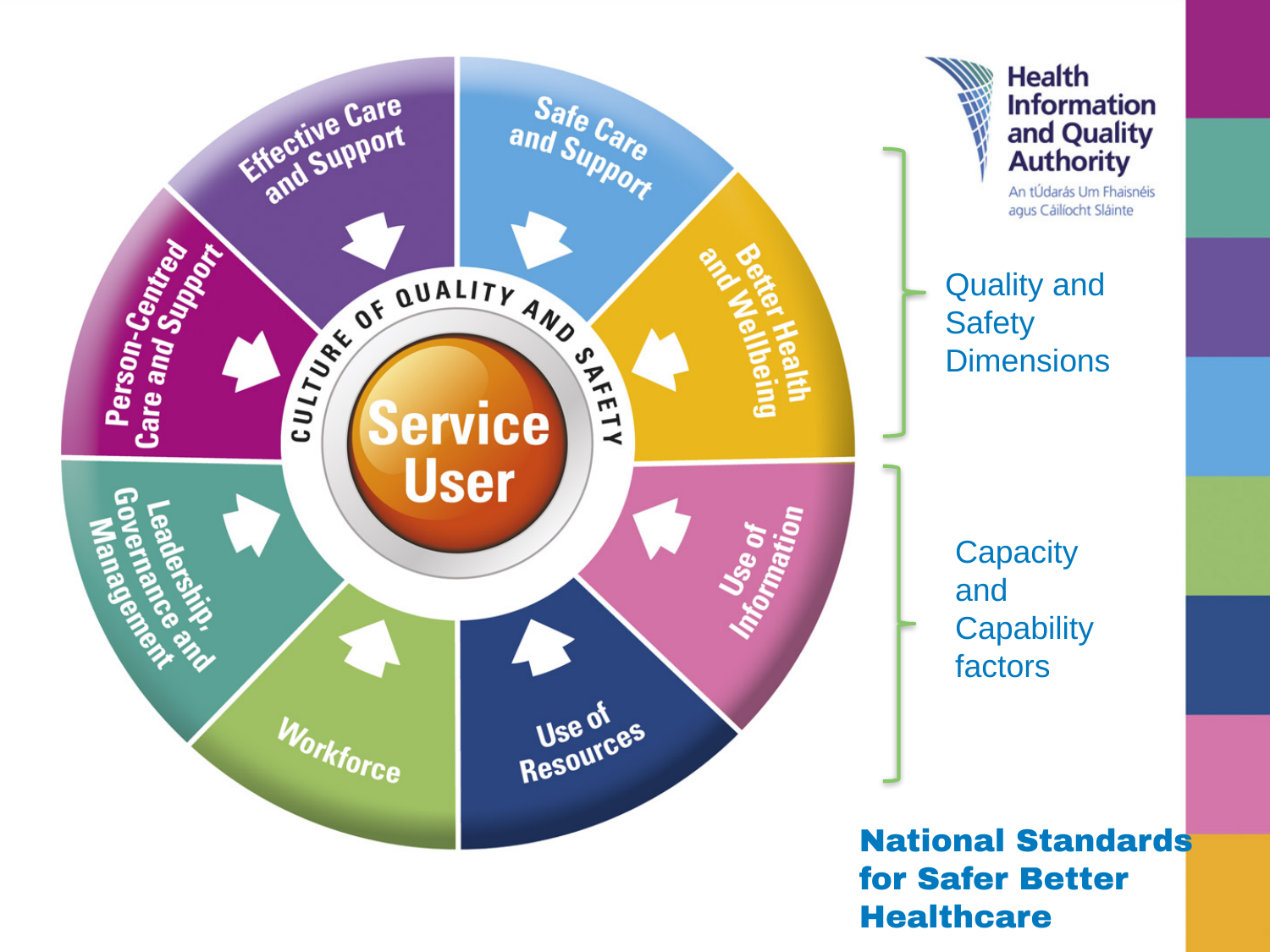

Quality and Safety Dimensions

Capacity and Capability factors
# National Standards for Safer Better Healthcare